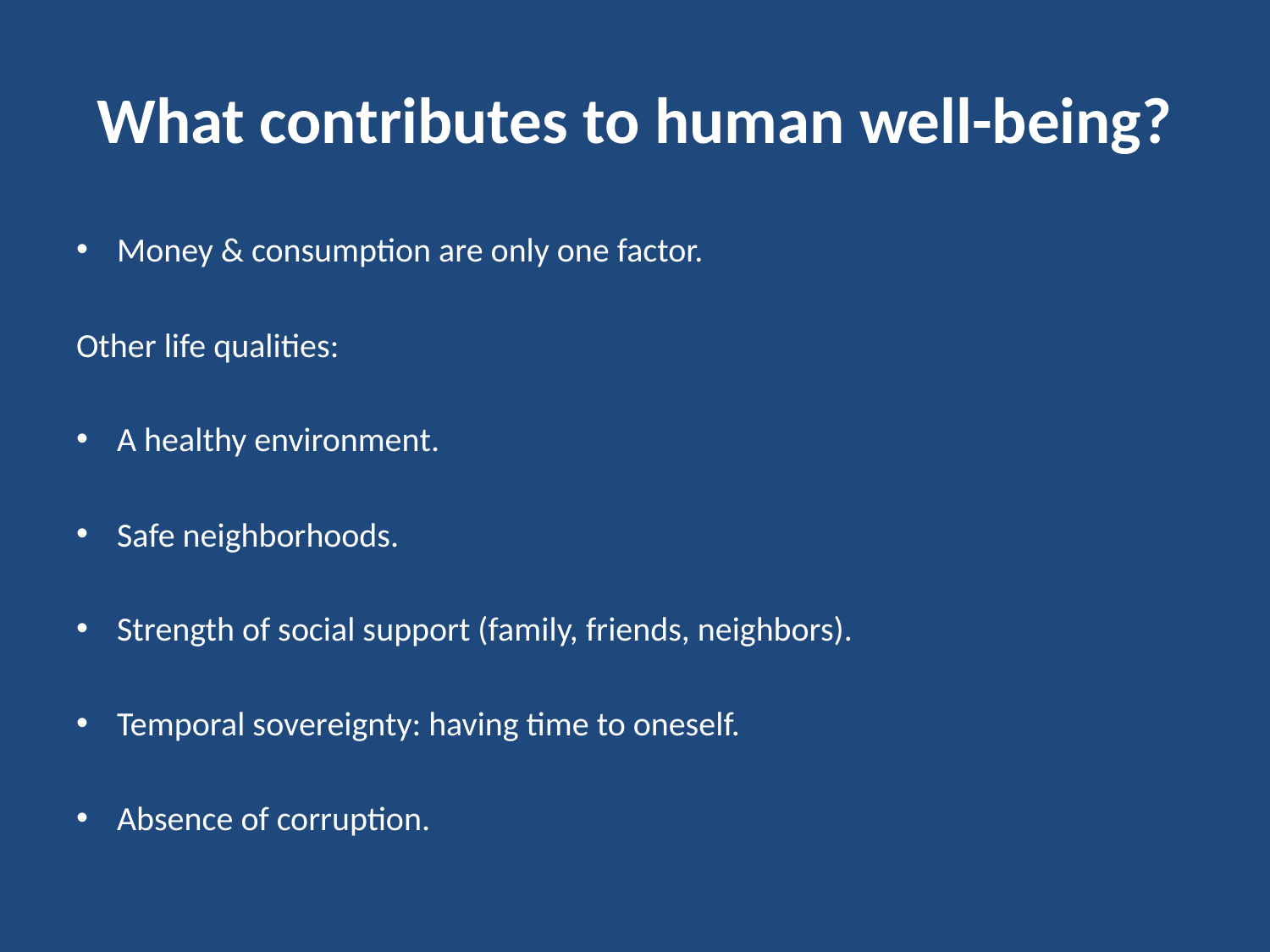

# What contributes to human well-being?
Money & consumption are only one factor.

Other life qualities:

A healthy environment.

Safe neighborhoods.

Strength of social support (family, friends, neighbors).

Temporal sovereignty: having time to oneself.

Absence of corruption.